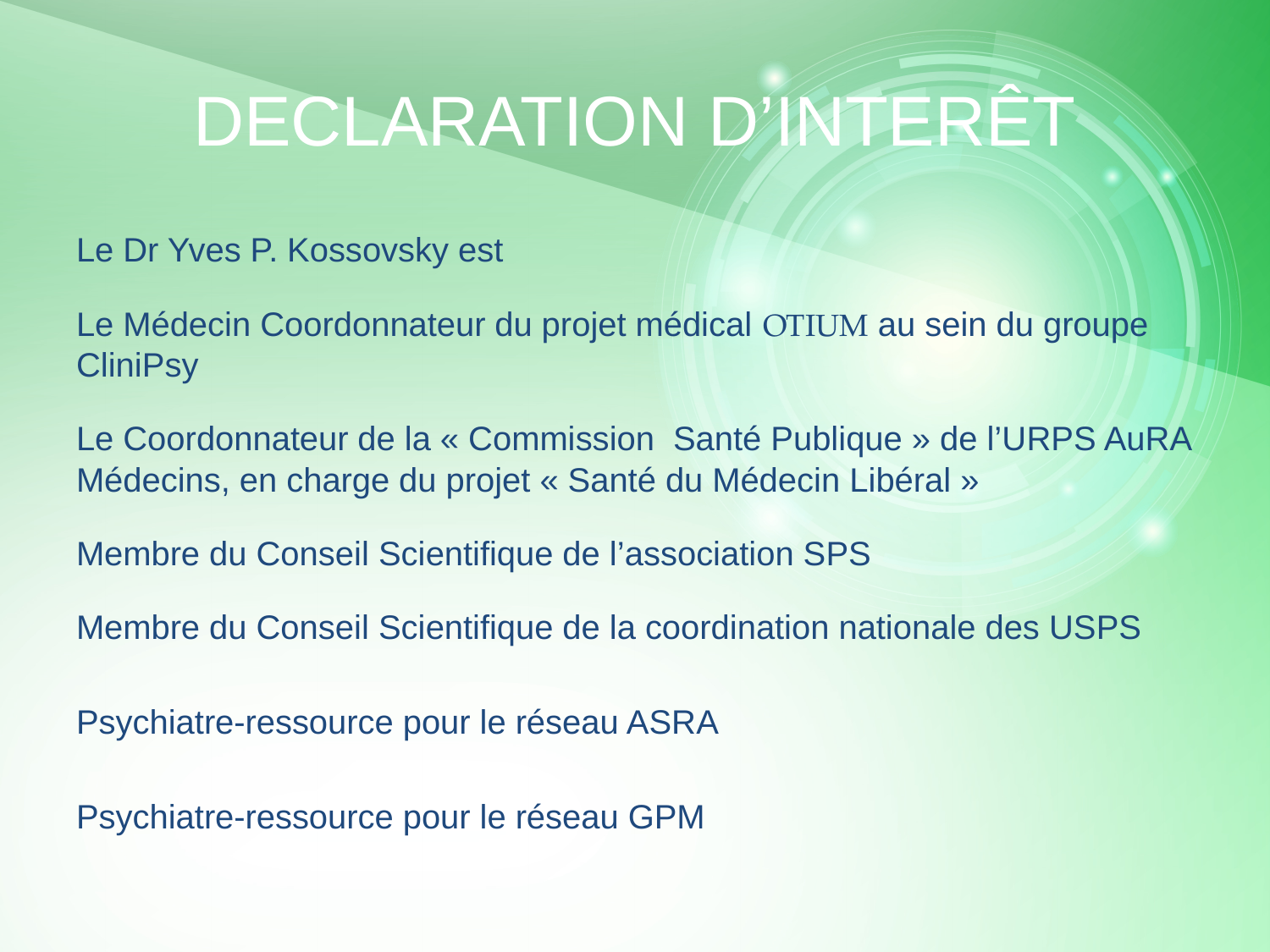

# DECLARATION D’INTERÊT
Le Dr Yves P. Kossovsky est

Le Médecin Coordonnateur du projet médical OTIUM au sein du groupe CliniPsy

Le Coordonnateur de la « Commission  Santé Publique » de l’URPS AuRA Médecins, en charge du projet « Santé du Médecin Libéral »

Membre du Conseil Scientifique de l’association SPS

Membre du Conseil Scientifique de la coordination nationale des USPS

Psychiatre-ressource pour le réseau ASRA

Psychiatre-ressource pour le réseau GPM